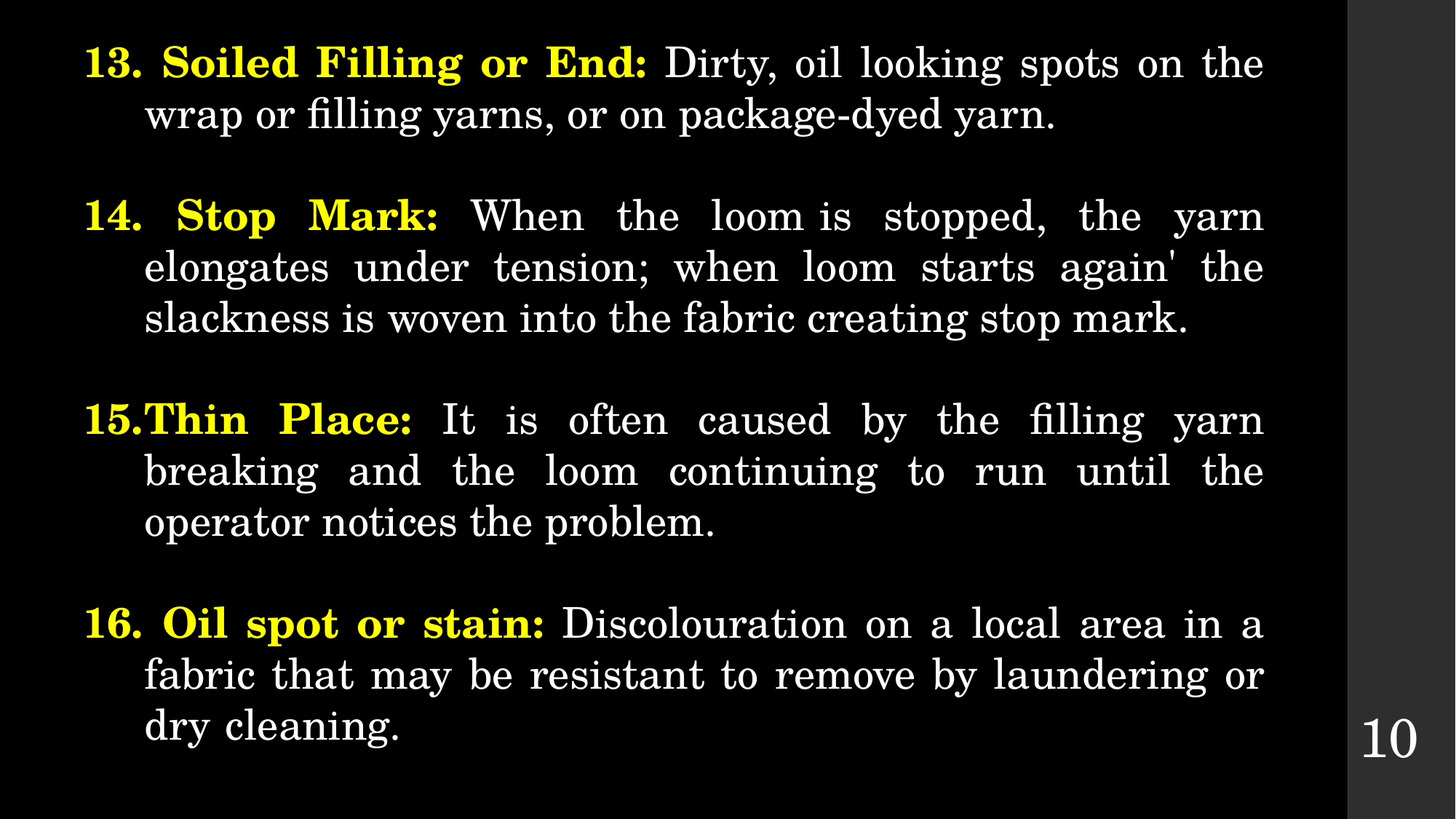

Soiled Filling or End: Dirty, oil looking spots on the wrap or filling yarns, or on package-dyed yarn.

 Stop Mark: When the loom is stopped, the yarn elongates under tension; when loom starts again' the slackness is woven into the fabric creating stop mark.

Thin Place: It is often caused by the filling yarn breaking and the loom continuing to run until the operator notices the problem.

 Oil spot or stain: Discolouration on a local area in a fabric that may be resistant to remove by laundering or dry cleaning.
10